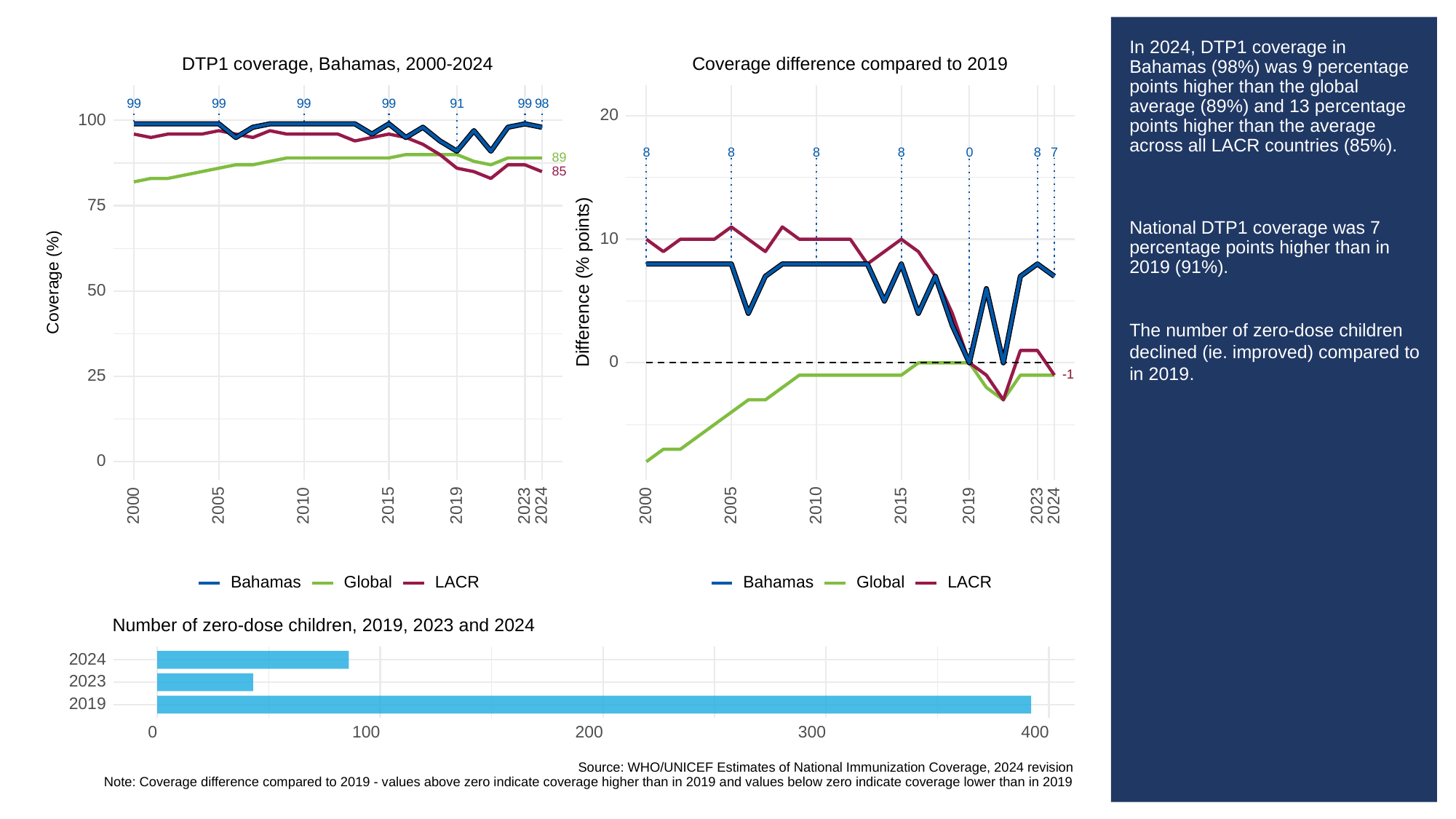

# In 2024, DTP1 coverage in Bahamas (98%) was 9 percentage points higher than the global average (89%) and 13 percentage points higher than the average across all LACR countries (85%).

National DTP1 coverage was 7 percentage points higher than in 2019 (91%).

The number of zero-dose children declined (ie. improved) compared to in 2019.

Coverage difference compared to 2019
DTP1 coverage, Bahamas, 2000-2024

99
99
99
99
91
99
98
20

100

8
8
8
8
0
8
7
89

85

75

10

Difference (% points)
Coverage (%)
50

0

25
-1
-1

0

2023
2023
2000
2005
2010
2015
2019
2024
2000
2005
2010
2015
2019
2024
Global
LACR
Global
LACR
Bahamas
Bahamas

Number of zero-dose children, 2019, 2023 and 2024

2024

2023

2019

300
0
100
200
400
Source: WHO/UNICEF Estimates of National Immunization Coverage, 2024 revision
Note: Coverage difference compared to 2019 - values above zero indicate coverage higher than in 2019 and values below zero indicate coverage lower than in 2019